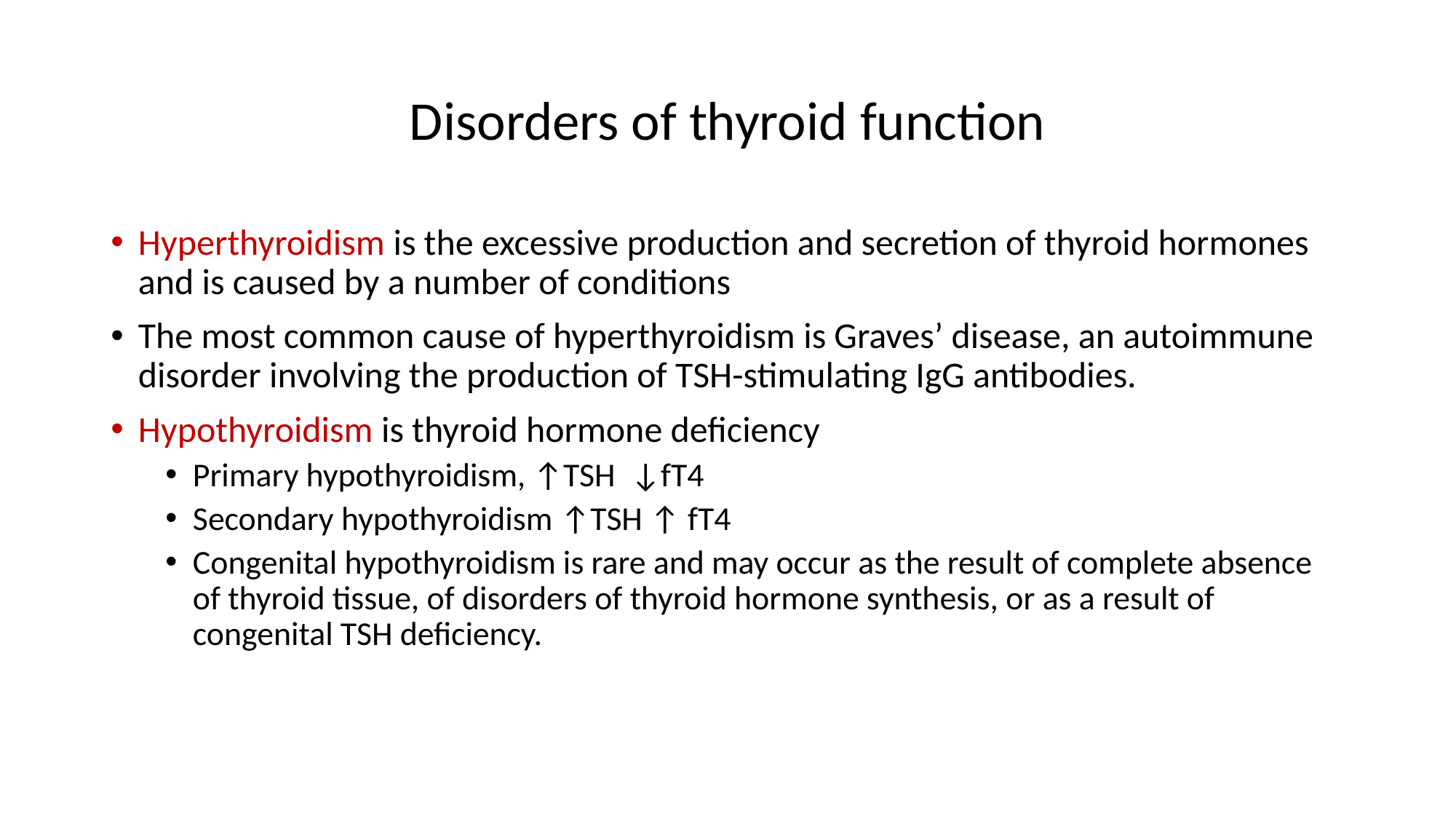

# Disorders of thyroid function
Hyperthyroidism is the excessive production and secretion of thyroid hormones and is caused by a number of conditions
The most common cause of hyperthyroidism is Graves’ disease, an autoimmune disorder involving the production of TSH-stimulating IgG antibodies.
Hypothyroidism is thyroid hormone deficiency
Primary hypothyroidism, ↑TSH  ↓fT4
Secondary hypothyroidism ↑TSH ↑ fT4
Congenital hypothyroidism is rare and may occur as the result of complete absence of thyroid tissue, of disorders of thyroid hormone synthesis, or as a result of congenital TSH deficiency.